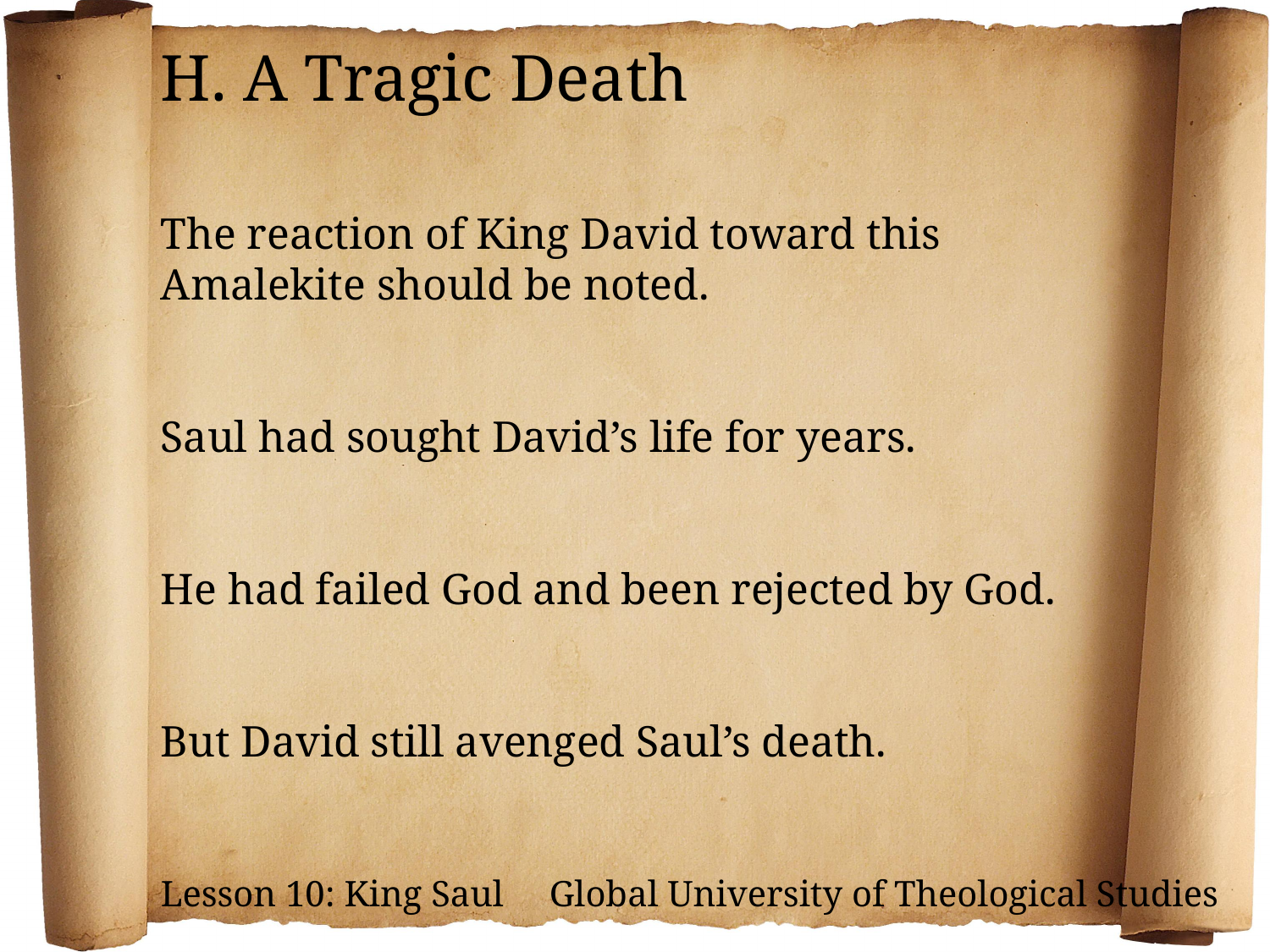

H. A Tragic Death
The reaction of King David toward this Amalekite should be noted.

Saul had sought David’s life for years.

He had failed God and been rejected by God.

But David still avenged Saul’s death.
Lesson 10: King Saul     Global University of Theological Studies